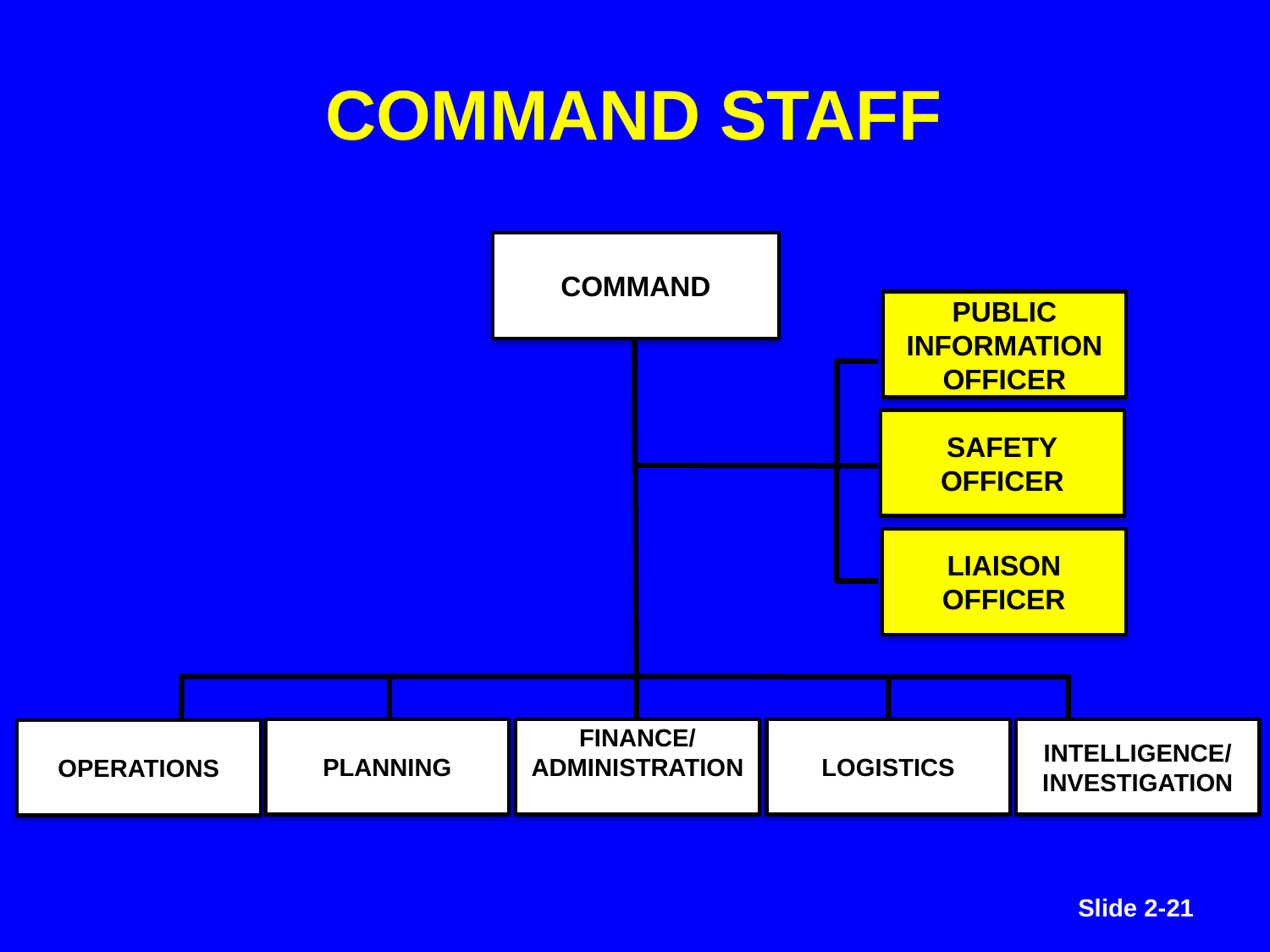

COMMAND STAFF
COMMAND
PUBLIC INFORMATION OFFICER
SAFETY
OFFICER
LIAISON OFFICER
PLANNING
FINANCE/
ADMINISTRATION
LOGISTICS
INTELLIGENCE/ INVESTIGATION
OPERATIONS
Slide 2-21